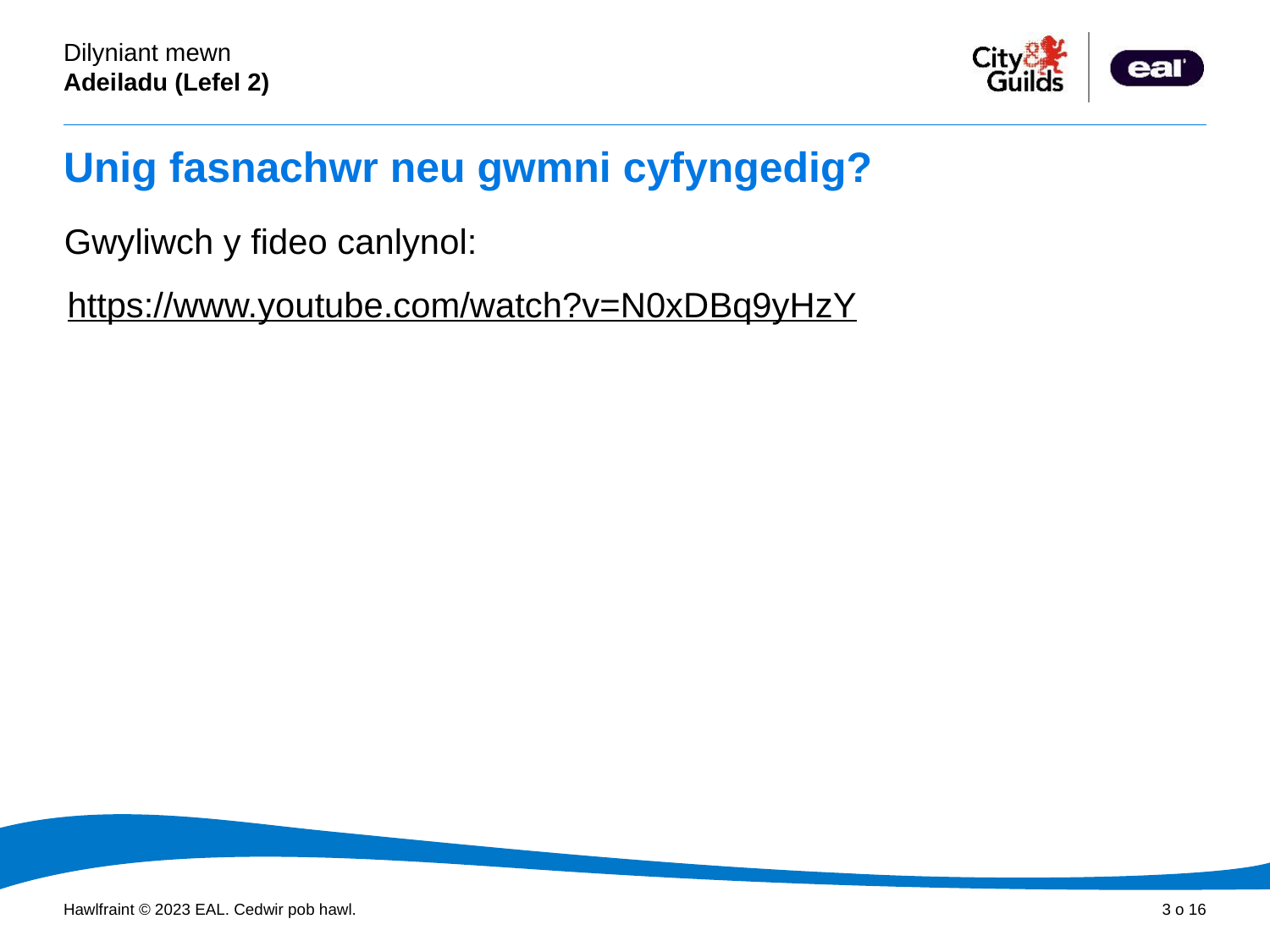

# Unig fasnachwr neu gwmni cyfyngedig?
Gwyliwch y fideo canlynol:
https://www.youtube.com/watch?v=N0xDBq9yHzY